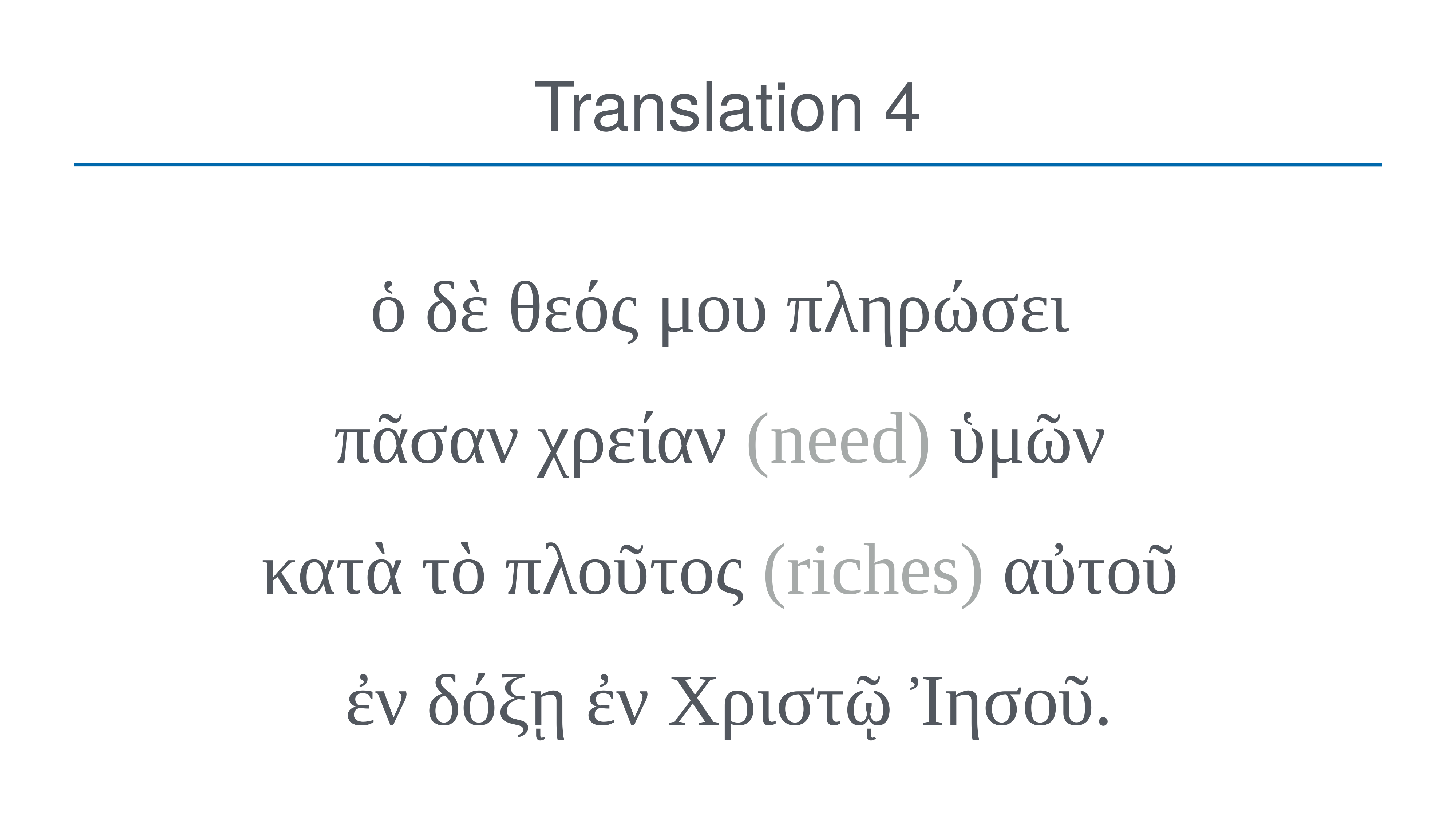

# Translation 4
ὁ δὲ θεός μου πληρώσει
πᾶσαν χρείαν (need) ὑμῶν
κατὰ τὸ πλοῦτος (riches) αὐτοῦ
ἐν δόξῃ ἐν Χριστῷ Ἰησοῦ.